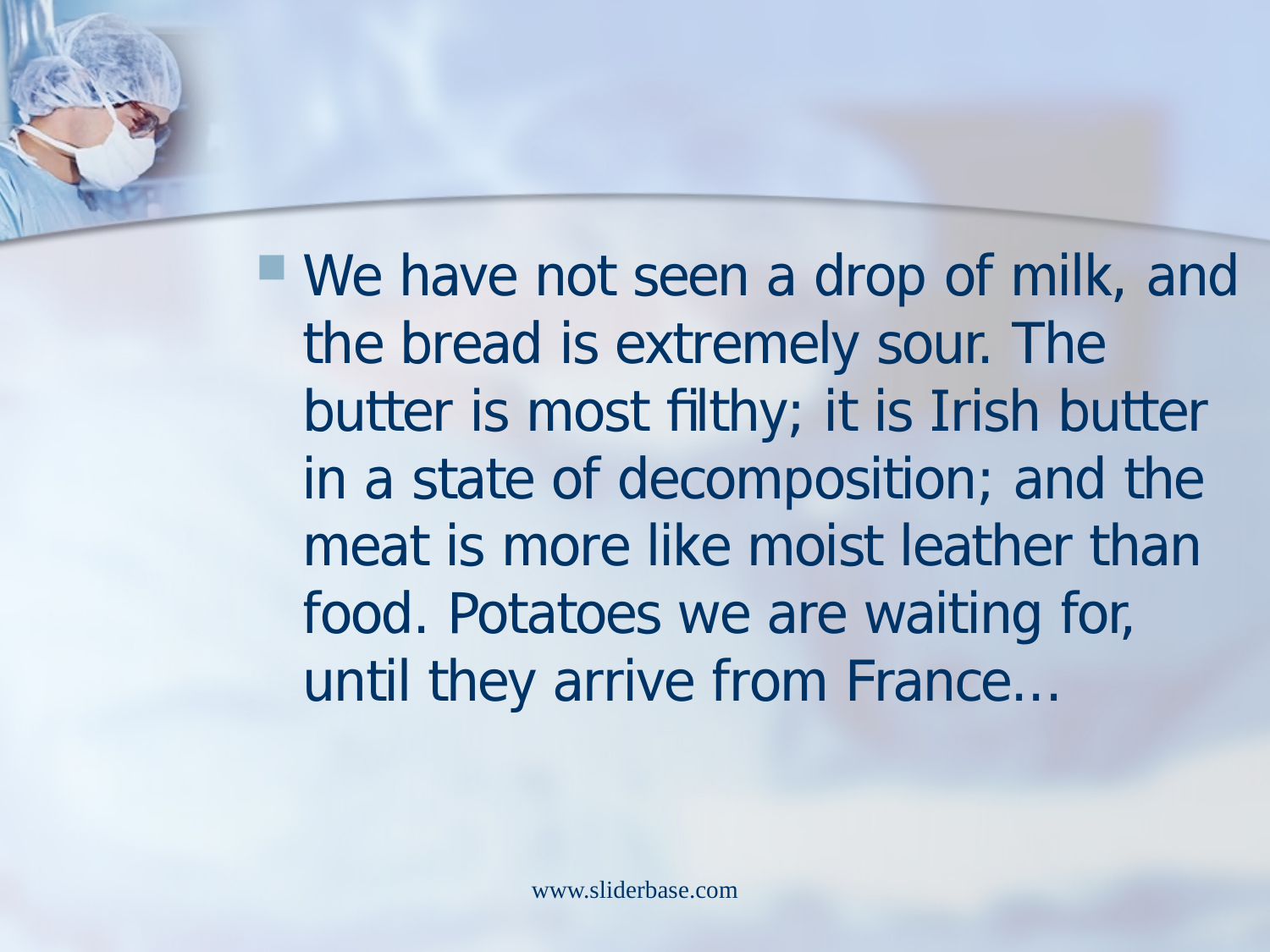

We have not seen a drop of milk, and the bread is extremely sour. The butter is most filthy; it is Irish butter in a state of decomposition; and the meat is more like moist leather than food. Potatoes we are waiting for, until they arrive from France...
www.sliderbase.com